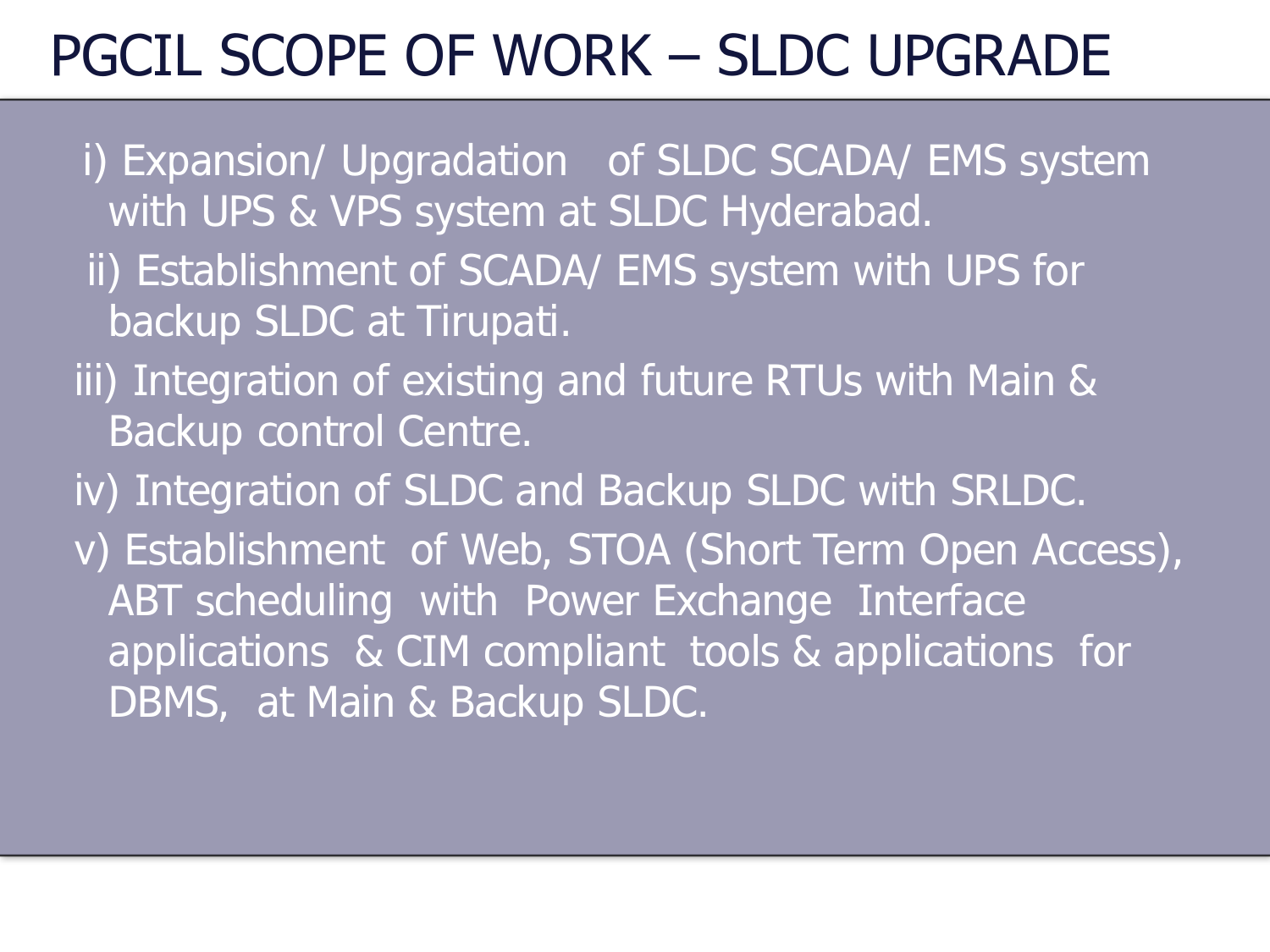

# PGCIL SCOPE OF WORK – SLDC UPGRADE
  i) Expansion/ Upgradation   of SLDC SCADA/ EMS system with UPS & VPS system at SLDC Hyderabad.
  ii) Establishment of SCADA/ EMS system with UPS for backup SLDC at Tirupati.
 iii) Integration of existing and future RTUs with Main & Backup control Centre.
 iv) Integration of SLDC and Backup SLDC with SRLDC.
 v) Establishment  of Web, STOA (Short Term Open Access),  ABT scheduling  with  Power Exchange  Interface applications  & CIM compliant  tools & applications  for  DBMS,  at Main & Backup SLDC.